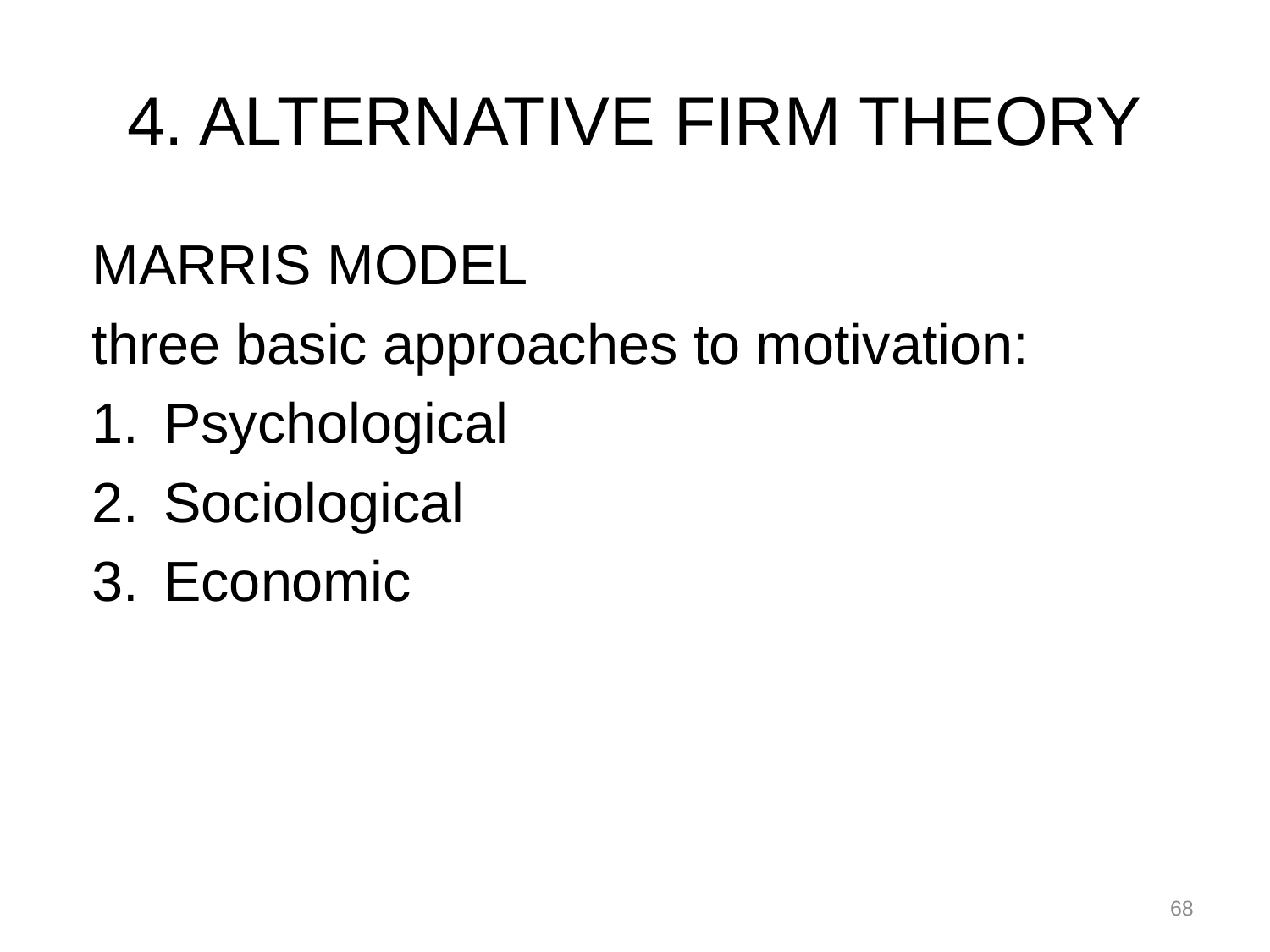

# 4. ALTERNATIVE FIRM THEORY
MARRIS MODEL
three basic approaches to motivation:
Psychological
Sociological
Economic
68